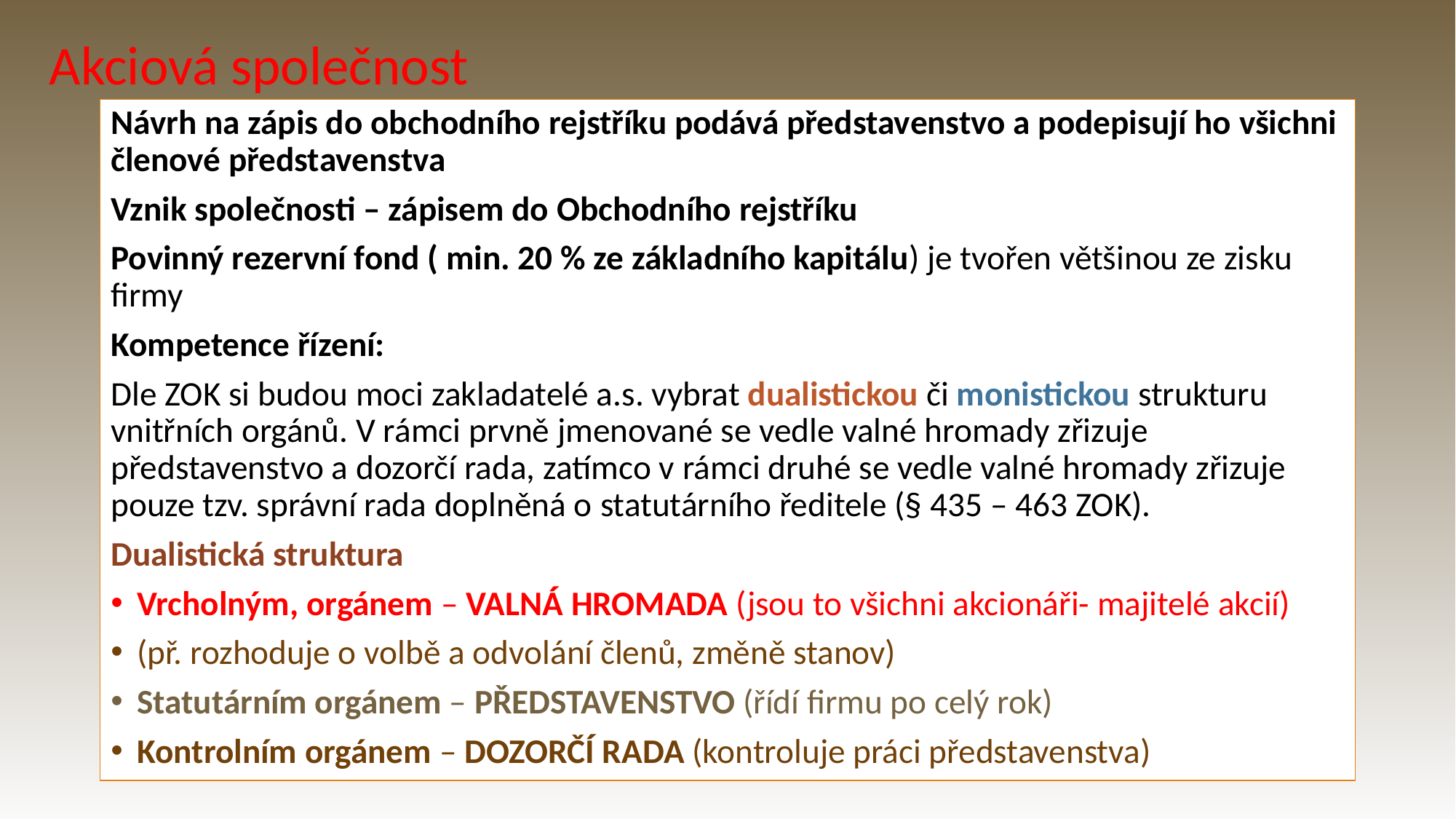

# Akciová společnost
Návrh na zápis do obchodního rejstříku podává představenstvo a podepisují ho všichni členové představenstva
Vznik společnosti – zápisem do Obchodního rejstříku
Povinný rezervní fond ( min. 20 % ze základního kapitálu) je tvořen většinou ze zisku firmy
Kompetence řízení:
Dle ZOK si budou moci zakladatelé a.s. vybrat dualistickou či monistickou strukturu vnitřních orgánů. V rámci prvně jmenované se vedle valné hromady zřizuje představenstvo a dozorčí rada, zatímco v rámci druhé se vedle valné hromady zřizuje pouze tzv. správní rada doplněná o statutárního ředitele (§ 435 – 463 ZOK).
Dualistická struktura
Vrcholným, orgánem – VALNÁ HROMADA (jsou to všichni akcionáři- majitelé akcií)
(př. rozhoduje o volbě a odvolání členů, změně stanov)
Statutárním orgánem – PŘEDSTAVENSTVO (řídí firmu po celý rok)
Kontrolním orgánem – DOZORČÍ RADA (kontroluje práci představenstva)